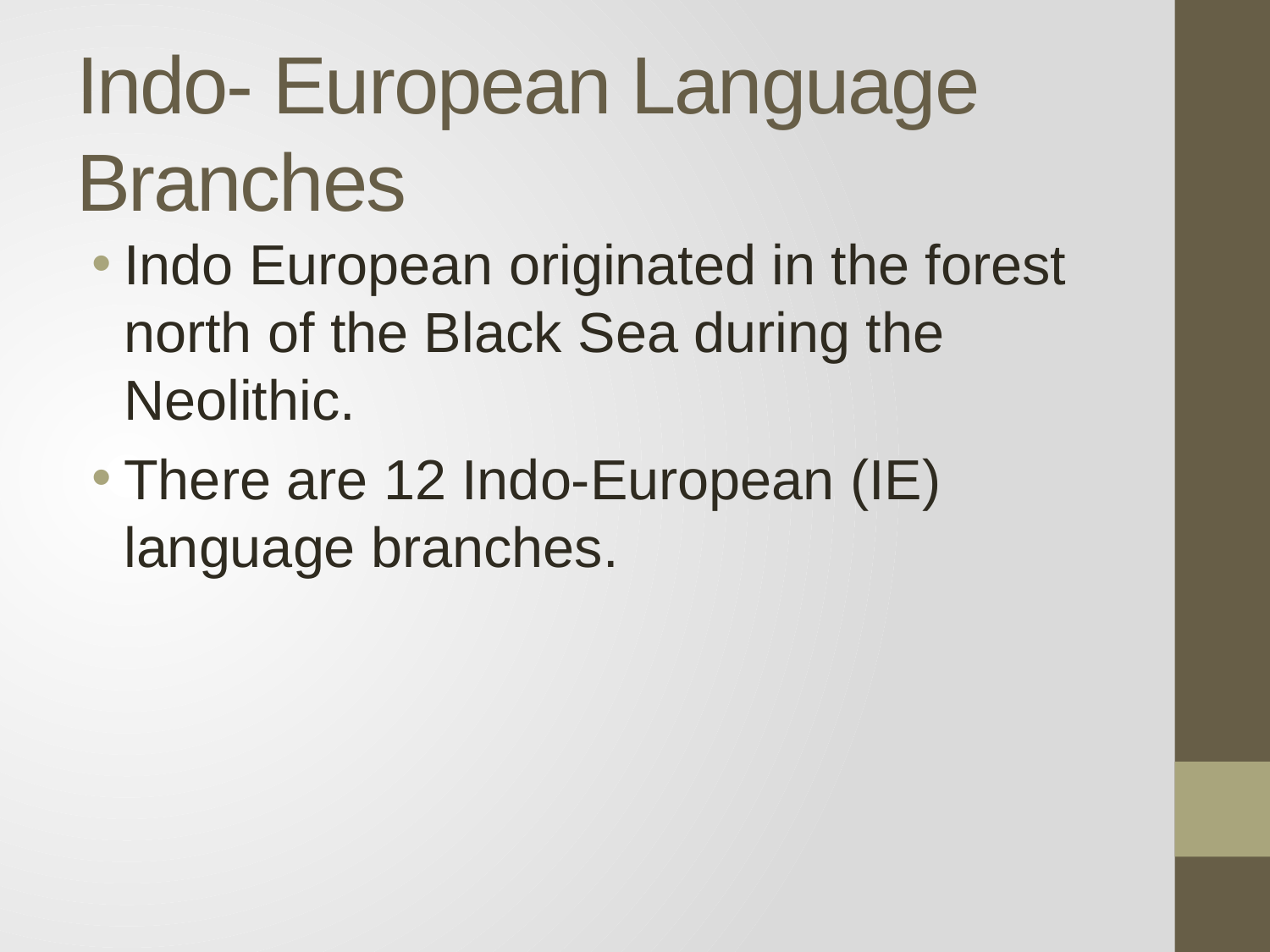

# Indo- European Language Branches
Indo European originated in the forest north of the Black Sea during the Neolithic.
There are 12 Indo-European (IE) language branches.